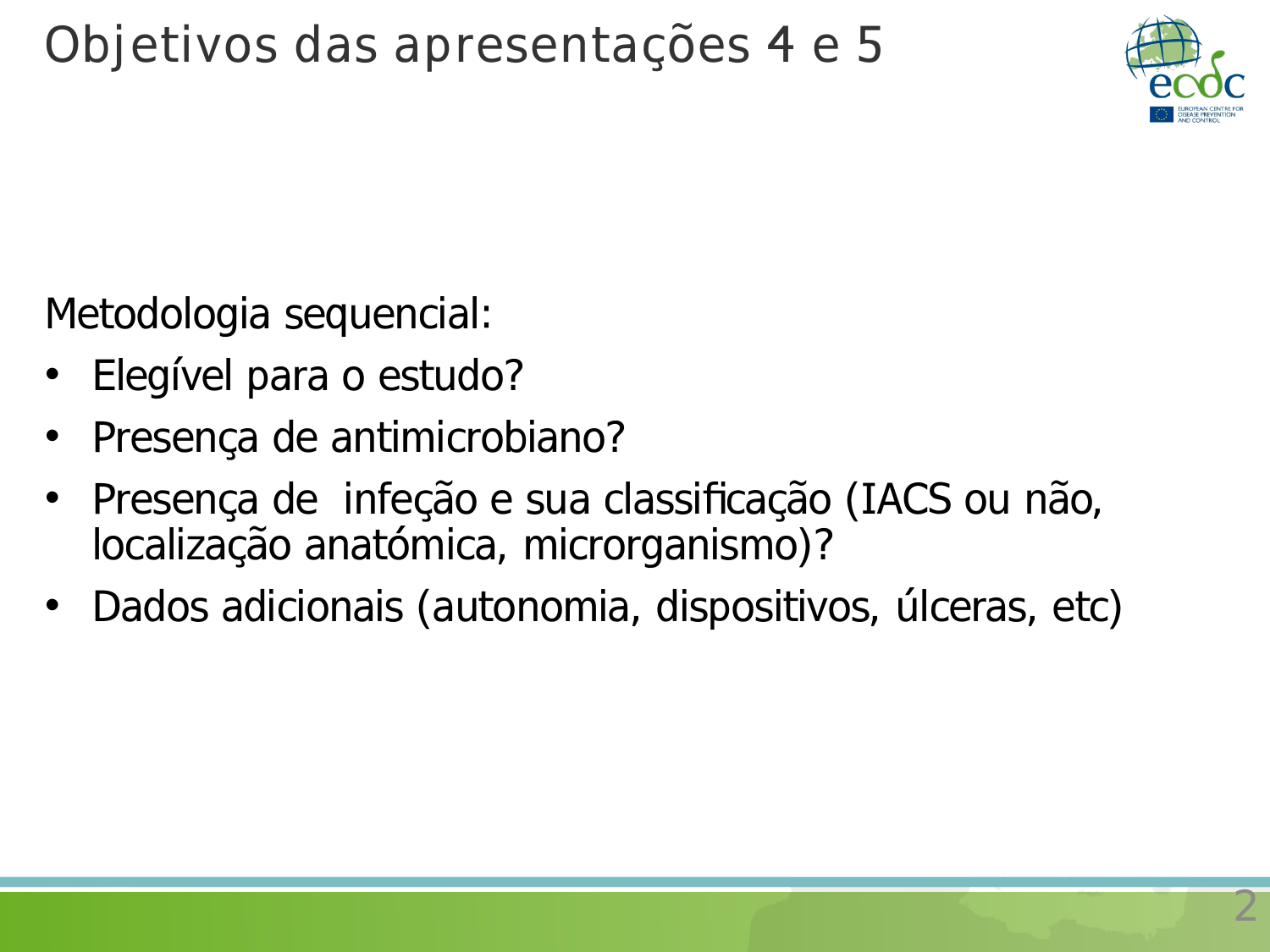

# Objetivos das apresentações 4 e 5

Metodologia sequencial:
Elegível para o estudo?
Presença de antimicrobiano?
Presença de  infeção e sua classificação (IACS ou não, localização anatómica, microrganismo)?
Dados adicionais (autonomia, dispositivos, úlceras, etc)
2